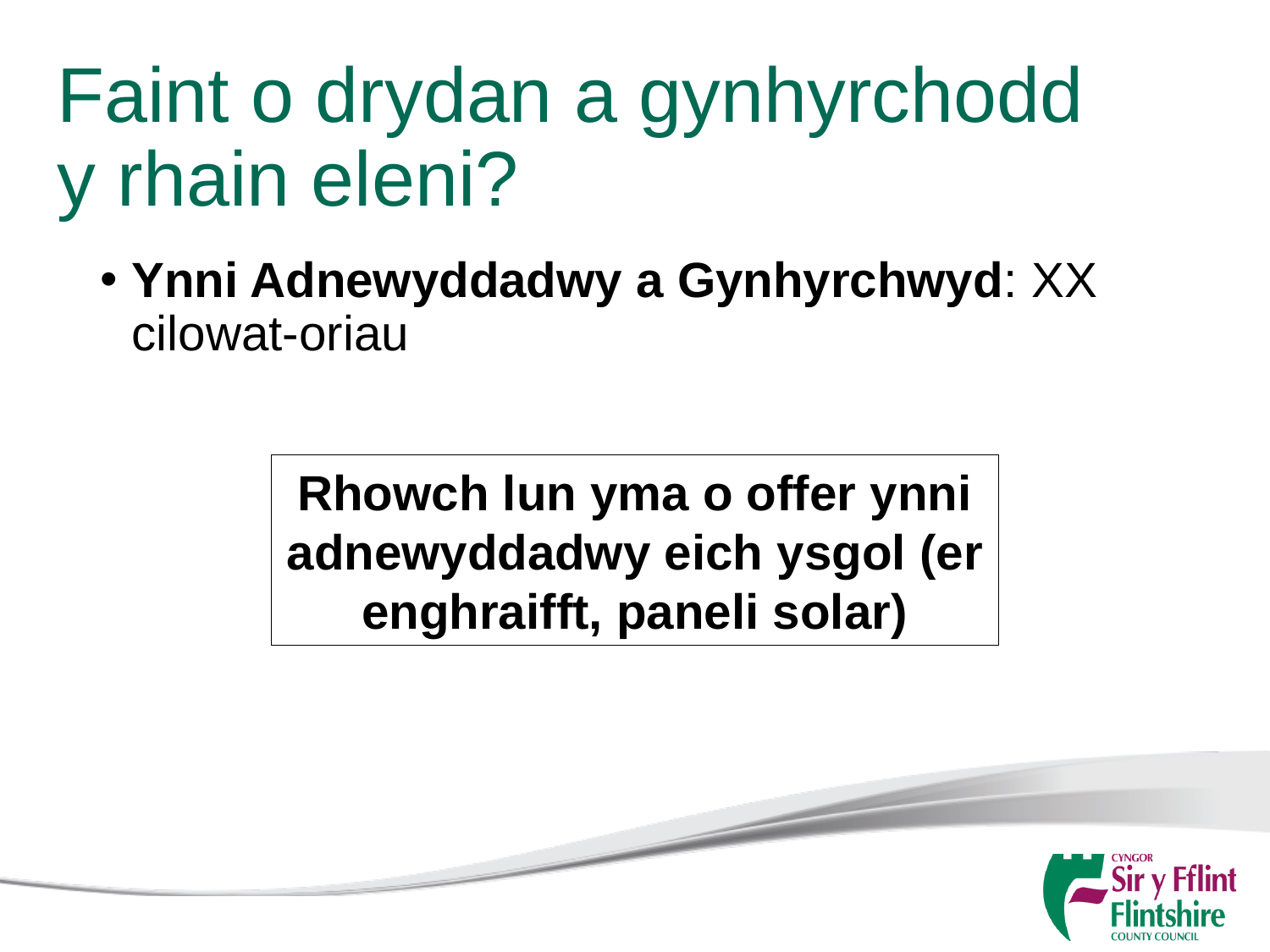

# Faint o drydan a gynhyrchodd y rhain eleni?
Ynni Adnewyddadwy a Gynhyrchwyd: XX cilowat-oriau
Rhowch lun yma o offer ynni adnewyddadwy eich ysgol (er enghraifft, paneli solar)